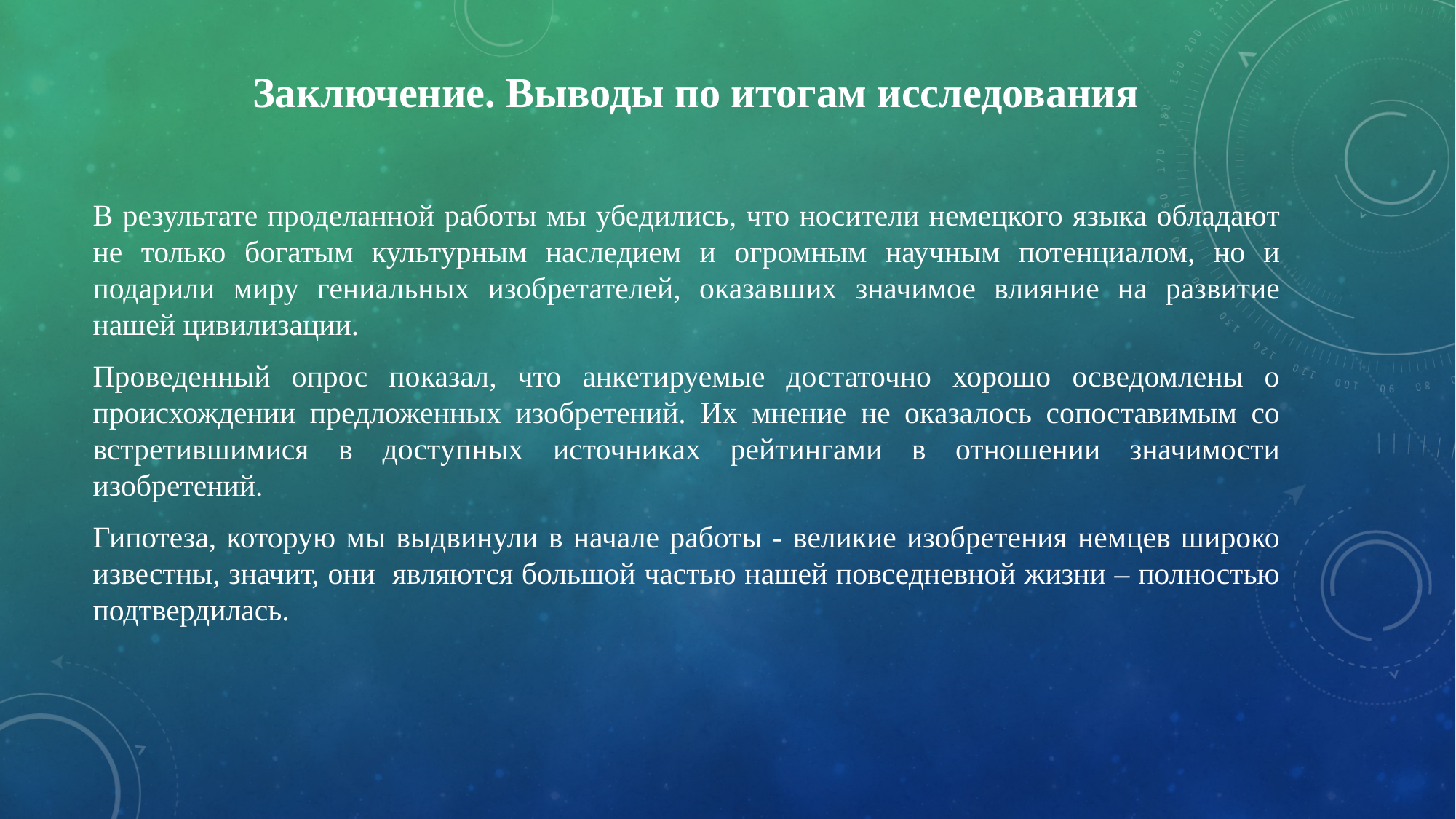

# Заключение. Выводы по итогам исследования
В результате проделанной работы мы убедились, что носители немецкого языка обладают не только богатым культурным наследием и огромным научным потенциалом, но и подарили миру гениальных изобретателей, оказавших значимое влияние на развитие нашей цивилизации.
Проведенный опрос показал, что анкетируемые достаточно хорошо осведомлены о происхождении предложенных изобретений. Их мнение не оказалось сопоставимым со встретившимися в доступных источниках рейтингами в отношении значимости изобретений.
Гипотеза, которую мы выдвинули в начале работы - великие изобретения немцев широко известны, значит, они  являются большой частью нашей повседневной жизни – полностью подтвердилась.